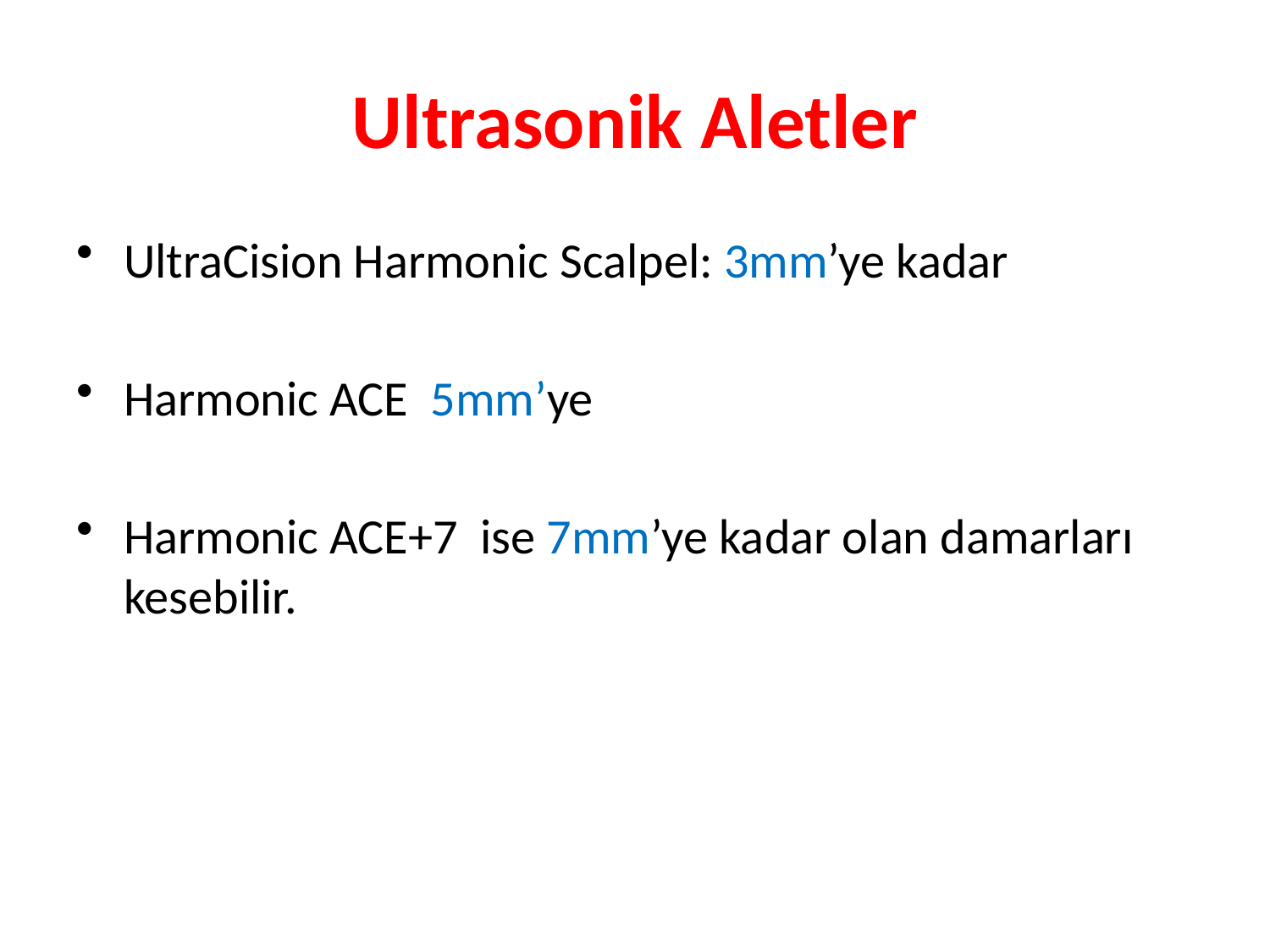

# Ultrasonik Aletler
UltraCision Harmonic Scalpel: 3mm’ye kadar

Harmonic ACE  5mm’ye

Harmonic ACE+7  ise 7mm’ye kadar olan damarları kesebilir.